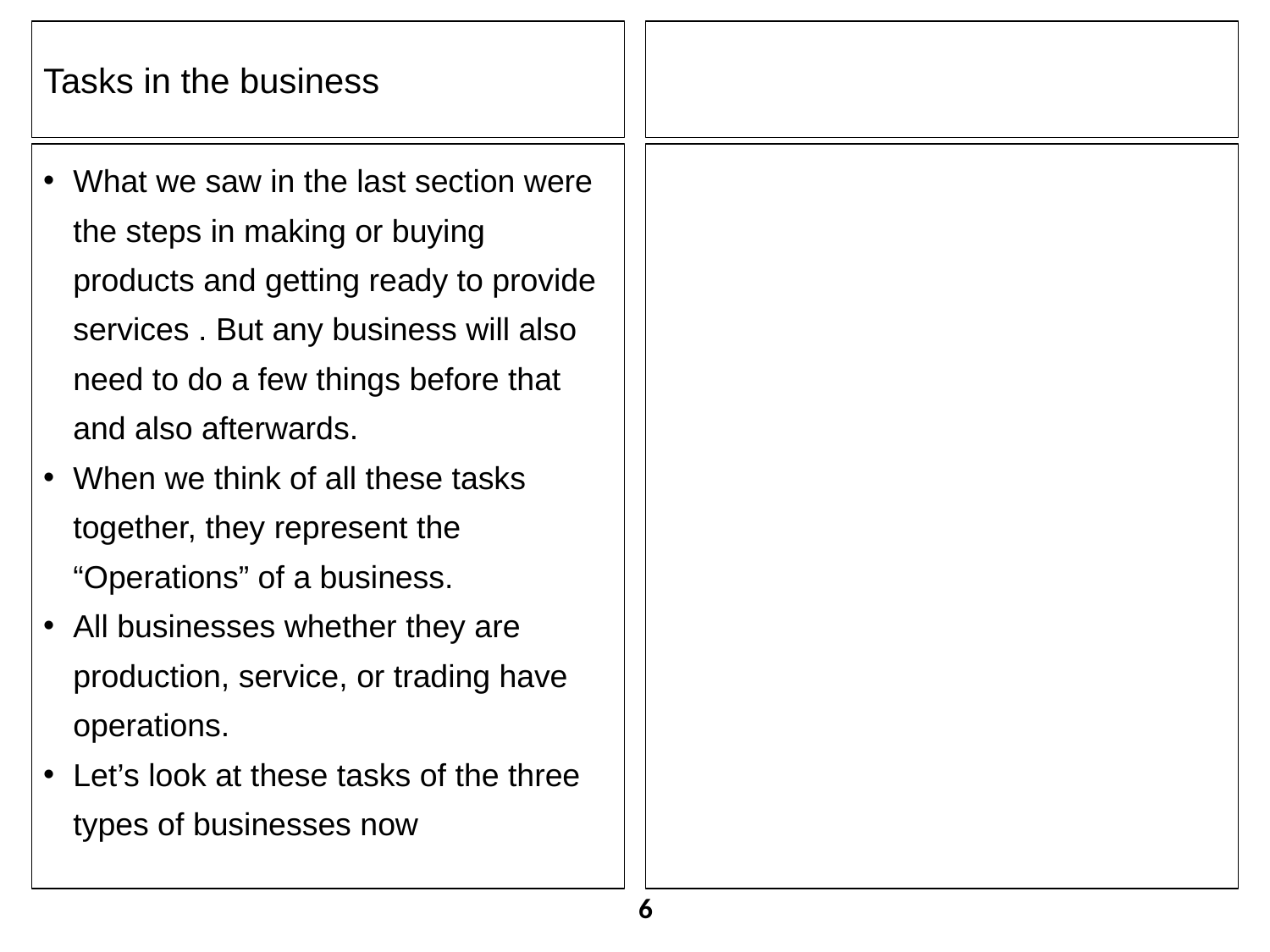

Tasks in the business

What we saw in the last section were the steps in making or buying products and getting ready to provide services . But any business will also need to do a few things before that and also afterwards.
When we think of all these tasks together, they represent the “Operations” of a business.
All businesses whether they are production, service, or trading have operations.
Let’s look at these tasks of the three types of businesses now

6